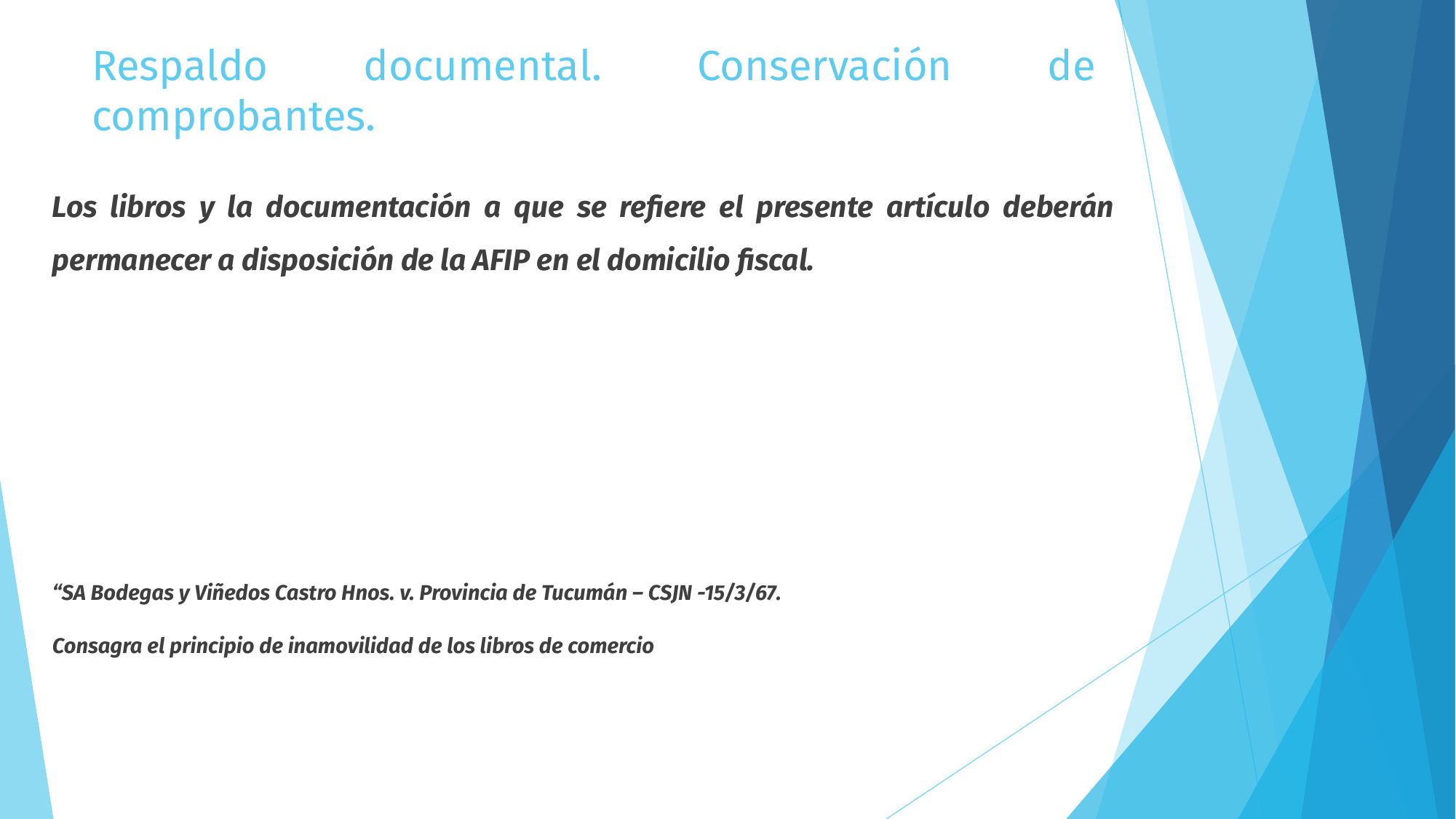

# Respaldo documental. Conservación de comprobantes.
Los libros y la documentación a que se refiere el presente artículo deberán permanecer a disposición de la AFIP en el domicilio fiscal.

“SA Bodegas y Viñedos Castro Hnos. v. Provincia de Tucumán – CSJN -15/3/67.
Consagra el principio de inamovilidad de los libros de comercio